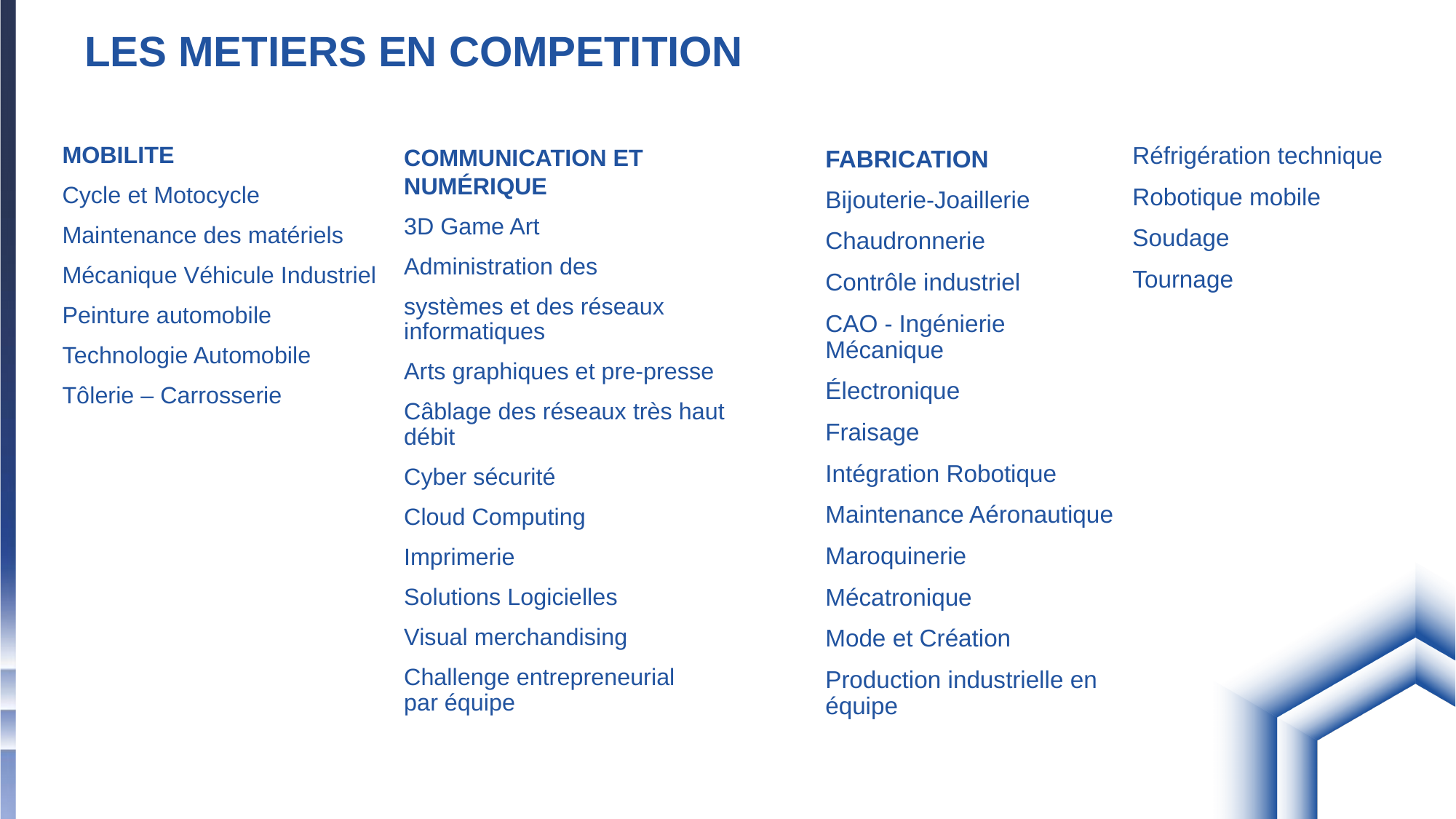

# LES METIERS EN COMPETITION
MOBILITE
Cycle et Motocycle
Maintenance des matériels
Mécanique Véhicule Industriel
Peinture automobile
Technologie Automobile
Tôlerie – Carrosserie

COMMUNICATION ET NUMÉRIQUE
3D Game Art
Administration des
systèmes et des réseaux informatiques
Arts graphiques et pre-presse
Câblage des réseaux très haut débit
Cyber sécurité
Cloud Computing
Imprimerie
Solutions Logicielles
Visual merchandising
Challenge entrepreneurial
par équipe

FABRICATION
Bijouterie-Joaillerie
Chaudronnerie
Contrôle industriel
CAO - Ingénierie Mécanique
Électronique
Fraisage
Intégration Robotique
Maintenance Aéronautique
Maroquinerie
Mécatronique
Mode et Création
Production industrielle en équipe
Réfrigération technique
Robotique mobile
Soudage
Tournage